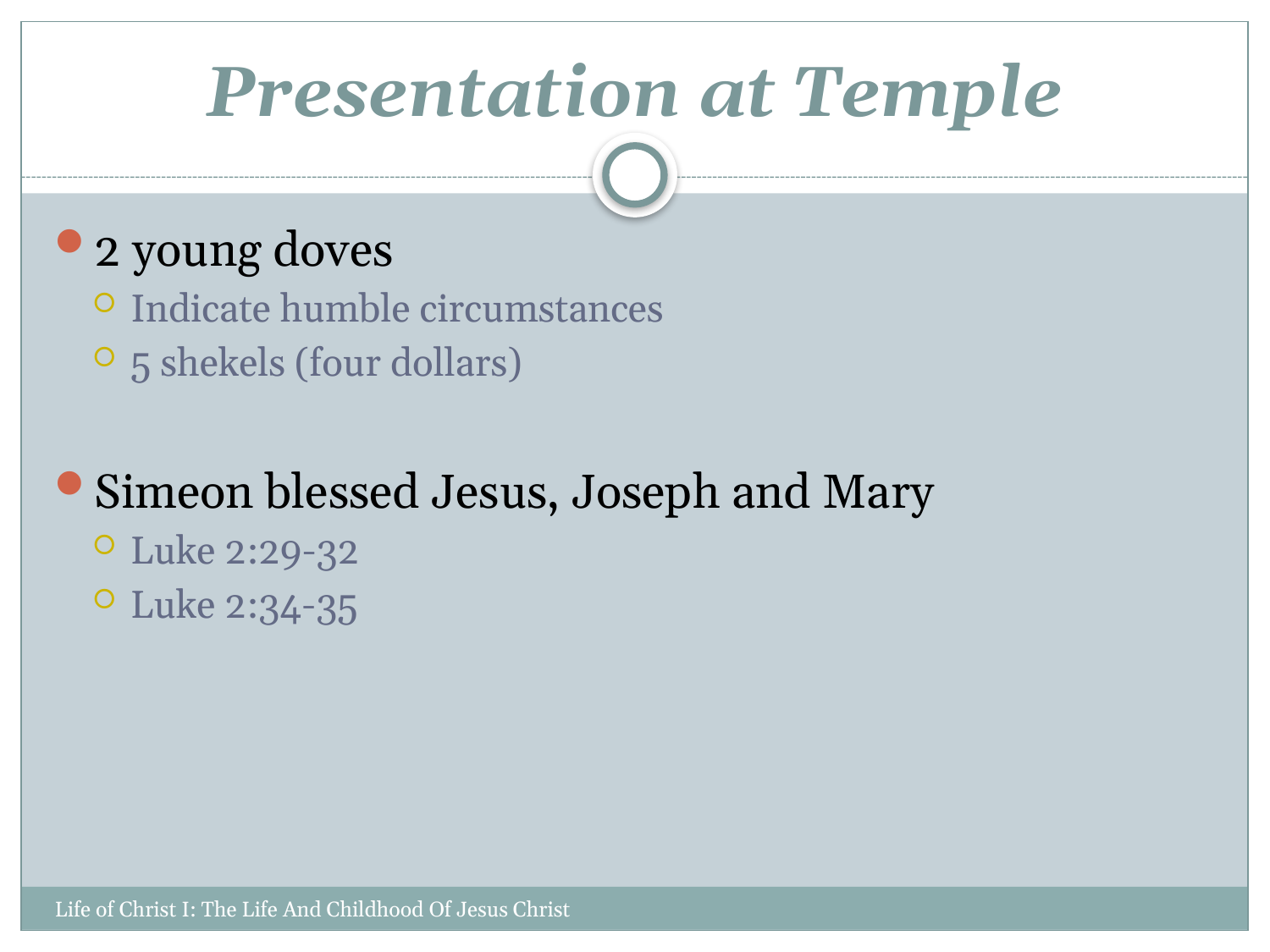

# Presentation at Temple
2 young doves
Indicate humble circumstances
5 shekels (four dollars)

Simeon blessed Jesus, Joseph and Mary
Luke 2:29-32
Luke 2:34-35
Life of Christ I: The Life And Childhood Of Jesus Christ